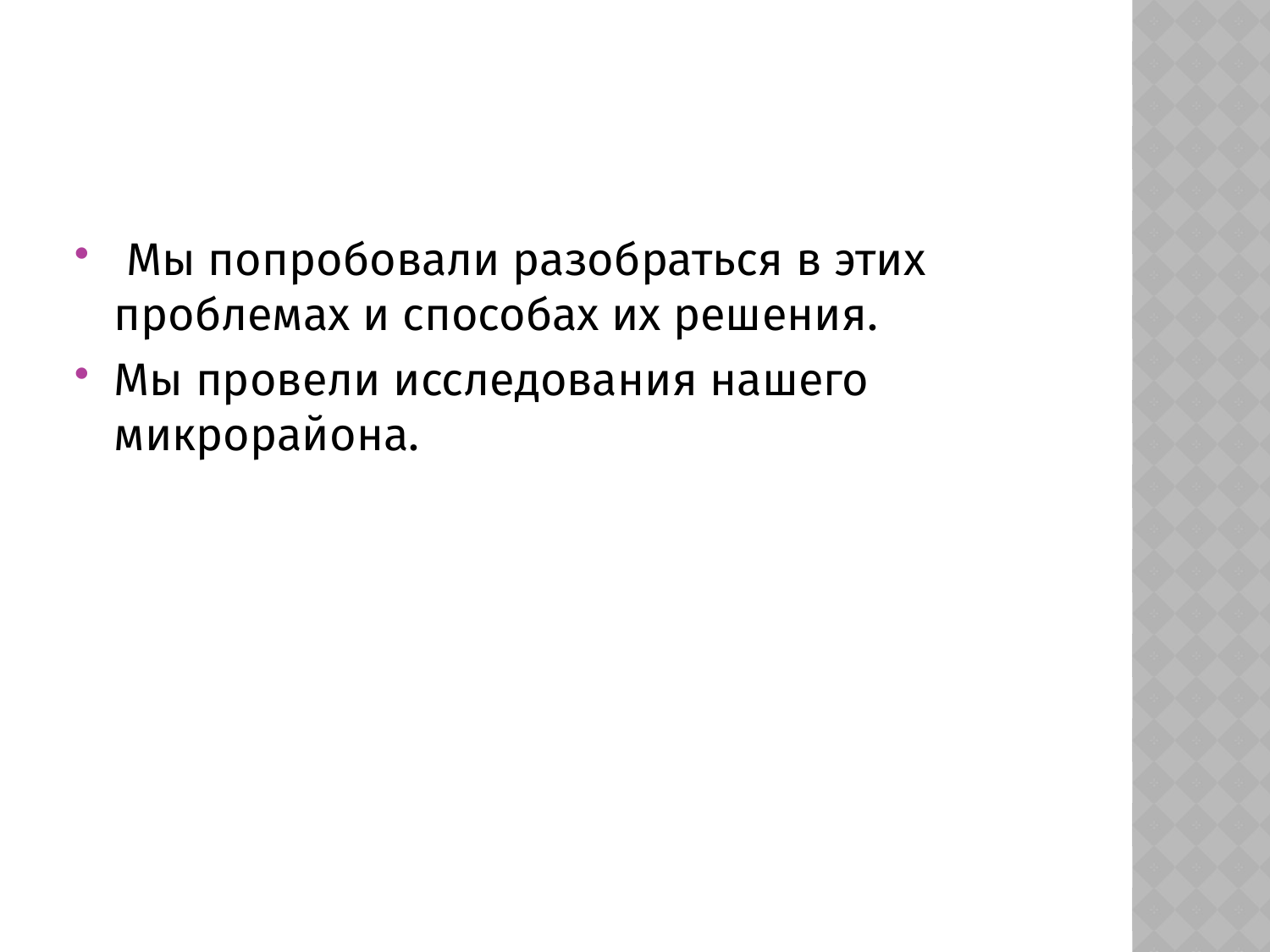

#
 Мы попробовали разобраться в этих проблемах и способах их решения.
Мы провели исследования нашего микрорайона.